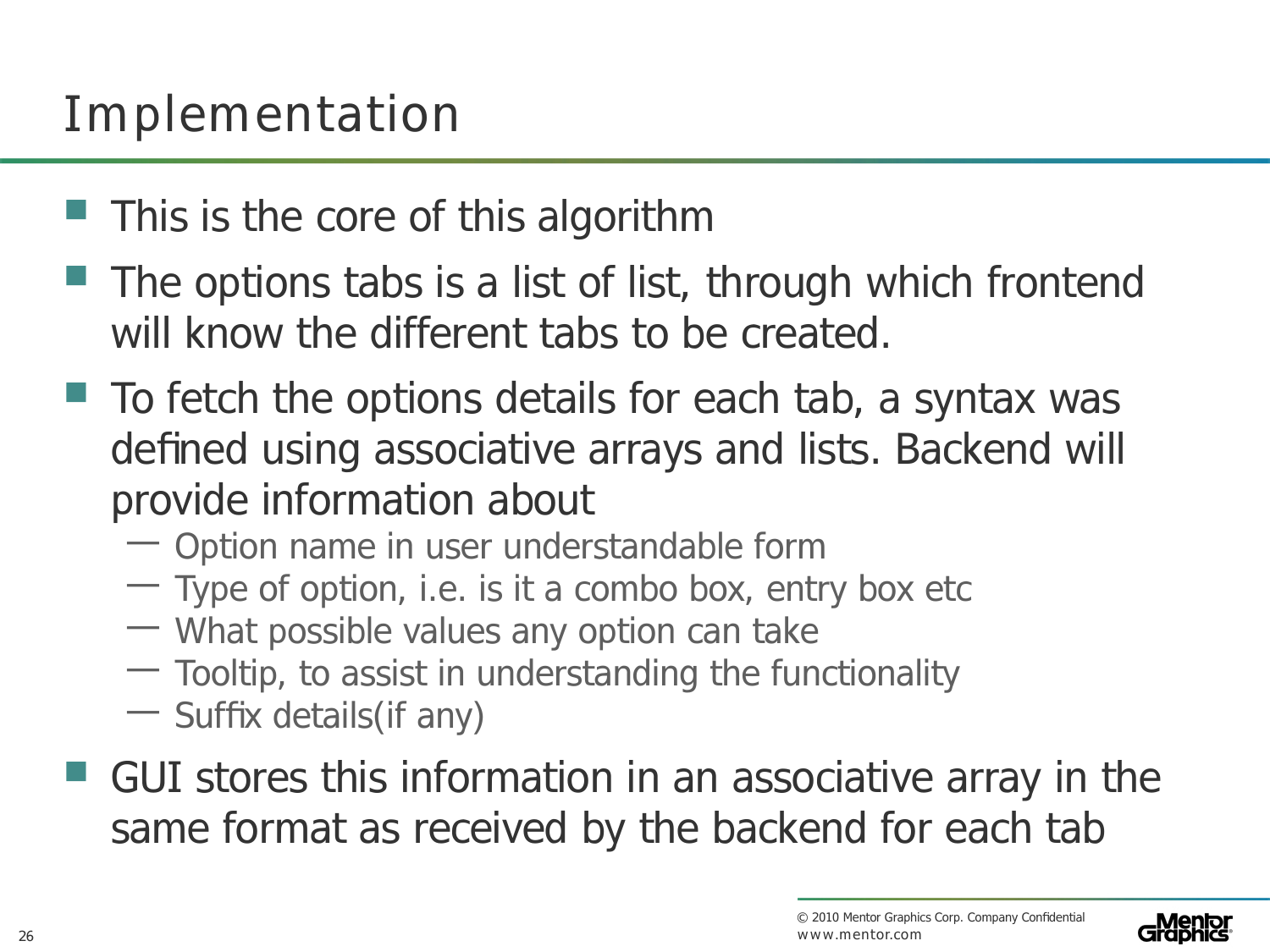

# Implementation
This is the core of this algorithm
The options tabs is a list of list, through which frontend will know the different tabs to be created.
To fetch the options details for each tab, a syntax was defined using associative arrays and lists. Backend will provide information about
Option name in user understandable form
Type of option, i.e. is it a combo box, entry box etc
What possible values any option can take
Tooltip, to assist in understanding the functionality
Suffix details(if any)
GUI stores this information in an associative array in the same format as received by the backend for each tab

26